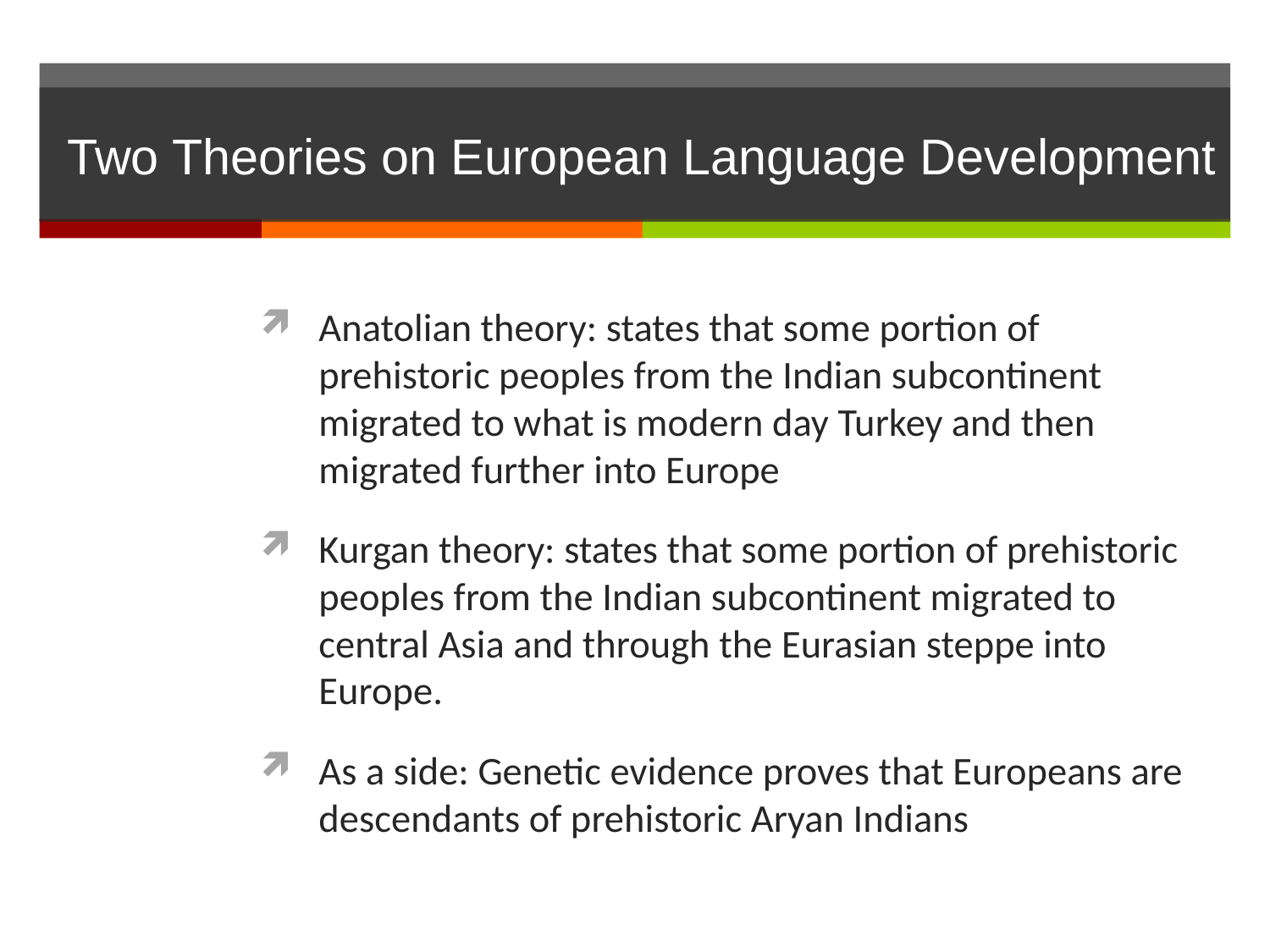

# Two Theories on European Language Development
Anatolian theory: states that some portion of prehistoric peoples from the Indian subcontinent migrated to what is modern day Turkey and then migrated further into Europe
Kurgan theory: states that some portion of prehistoric peoples from the Indian subcontinent migrated to central Asia and through the Eurasian steppe into Europe.
As a side: Genetic evidence proves that Europeans are descendants of prehistoric Aryan Indians